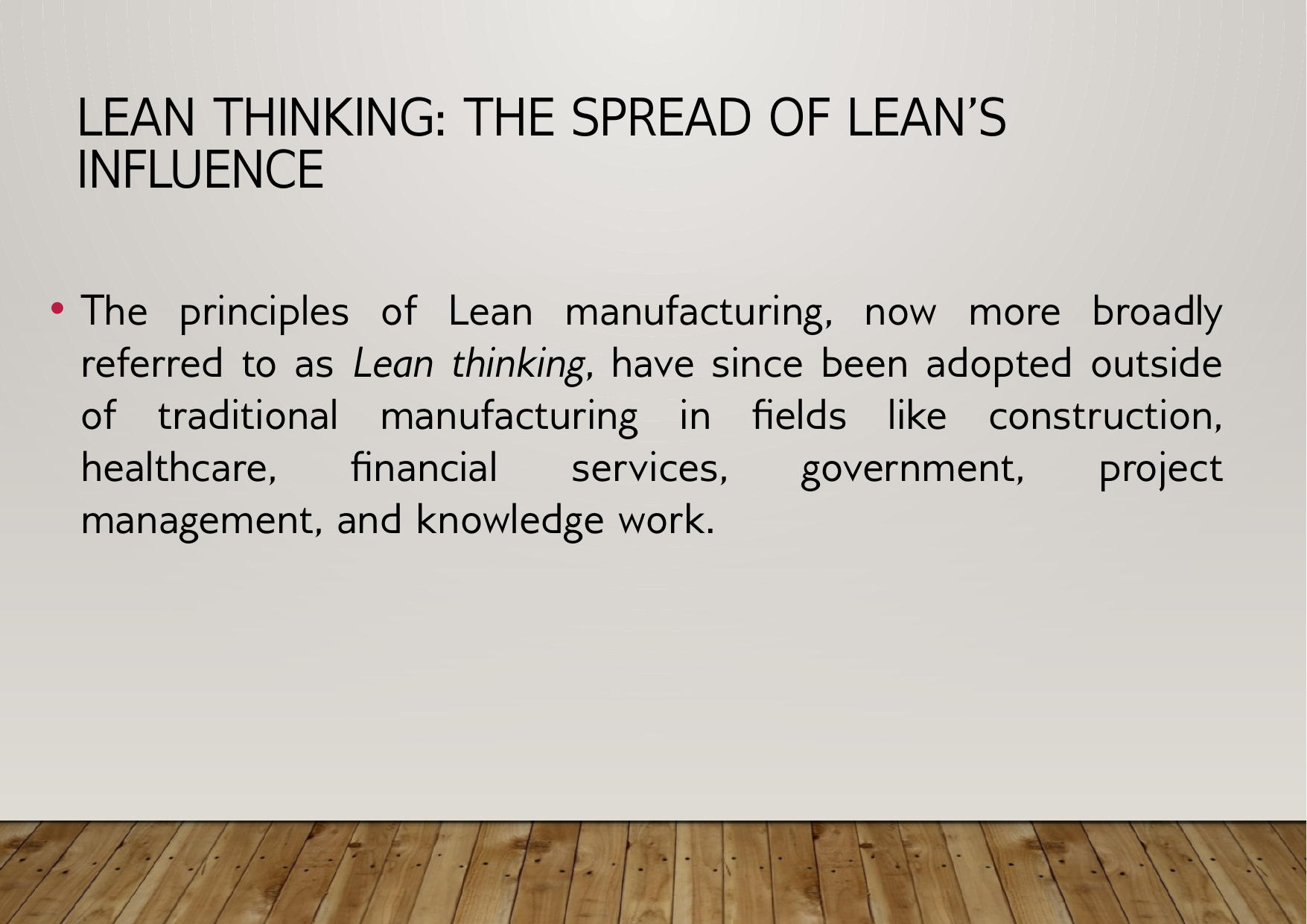

# Lean Thinking: The Spread of Lean’s Influence
The principles of Lean manufacturing, now more broadly referred to as Lean thinking, have since been adopted outside of traditional manufacturing in fields like construction, healthcare, financial services, government, project management, and knowledge work.